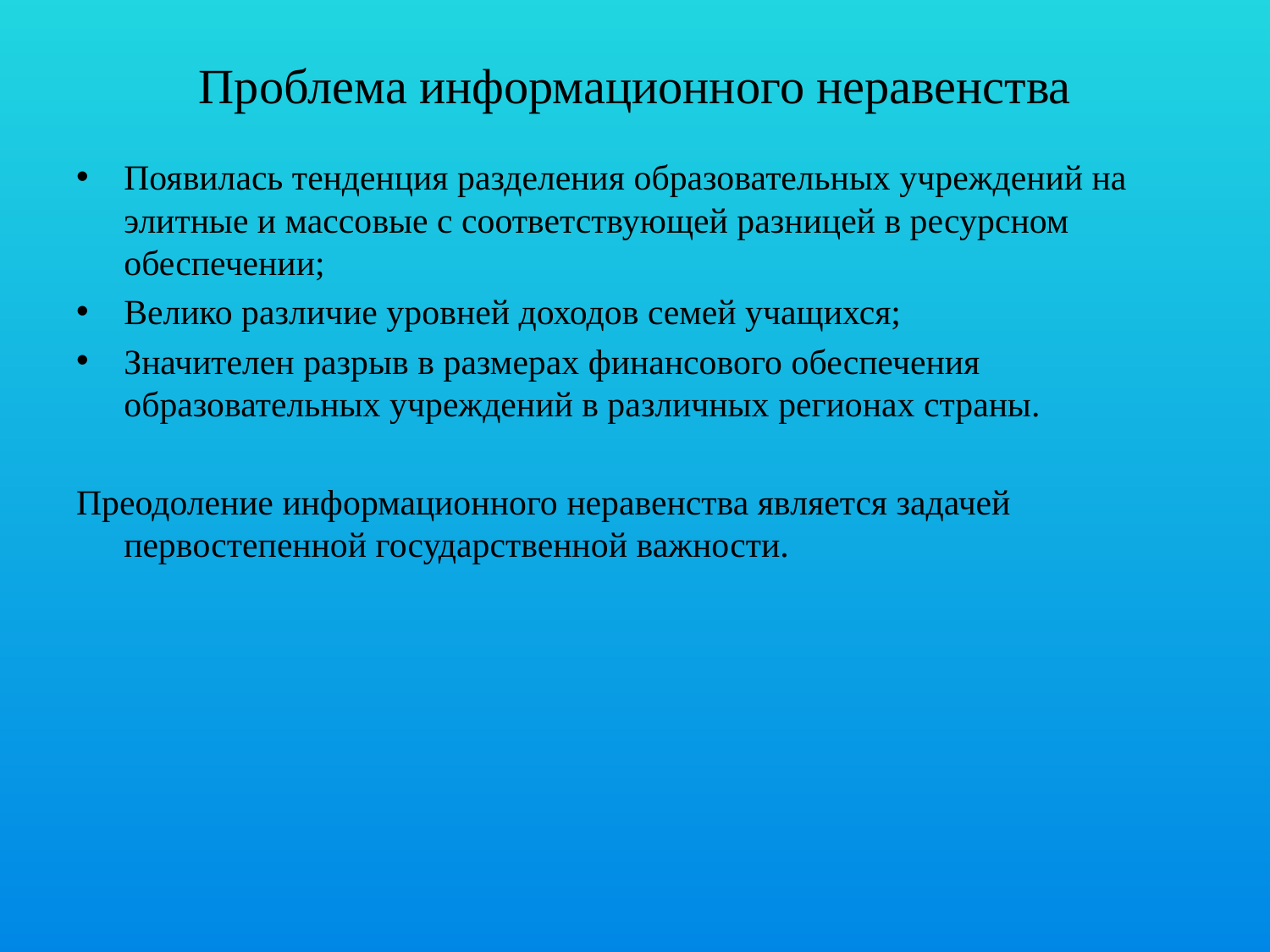

# Проблема информационного неравенства
Появилась тенденция разделения образовательных учреждений на элитные и массовые с соответствующей разницей в ресурсном обеспечении;
Велико различие уровней доходов семей учащихся;
Значителен разрыв в размерах финансового обеспечения образовательных учреждений в различных регионах страны.

Преодоление информационного неравенства является задачей первостепенной государственной важности.